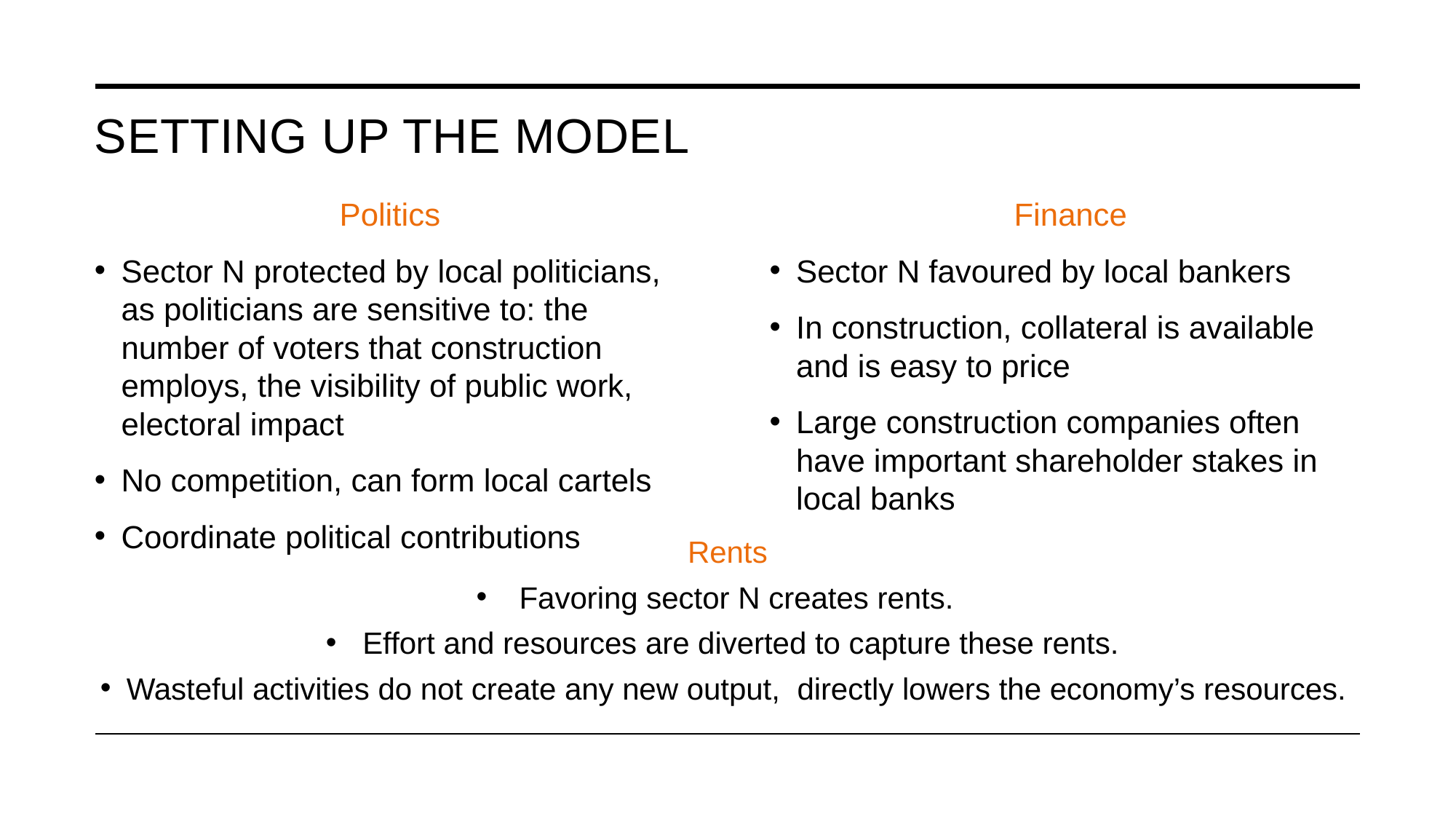

# Setting up the model
Politics
Sector N protected by local politicians, as politicians are sensitive to: the number of voters that construction employs, the visibility of public work, electoral impact
No competition, can form local cartels
Coordinate political contributions
Finance
Sector N favoured by local bankers
In construction, collateral is available and is easy to price
Large construction companies often have important shareholder stakes in local banks
Rents
Favoring sector N creates rents.
Effort and resources are diverted to capture these rents.
Wasteful activities do not create any new output,  directly lowers the economy’s resources.